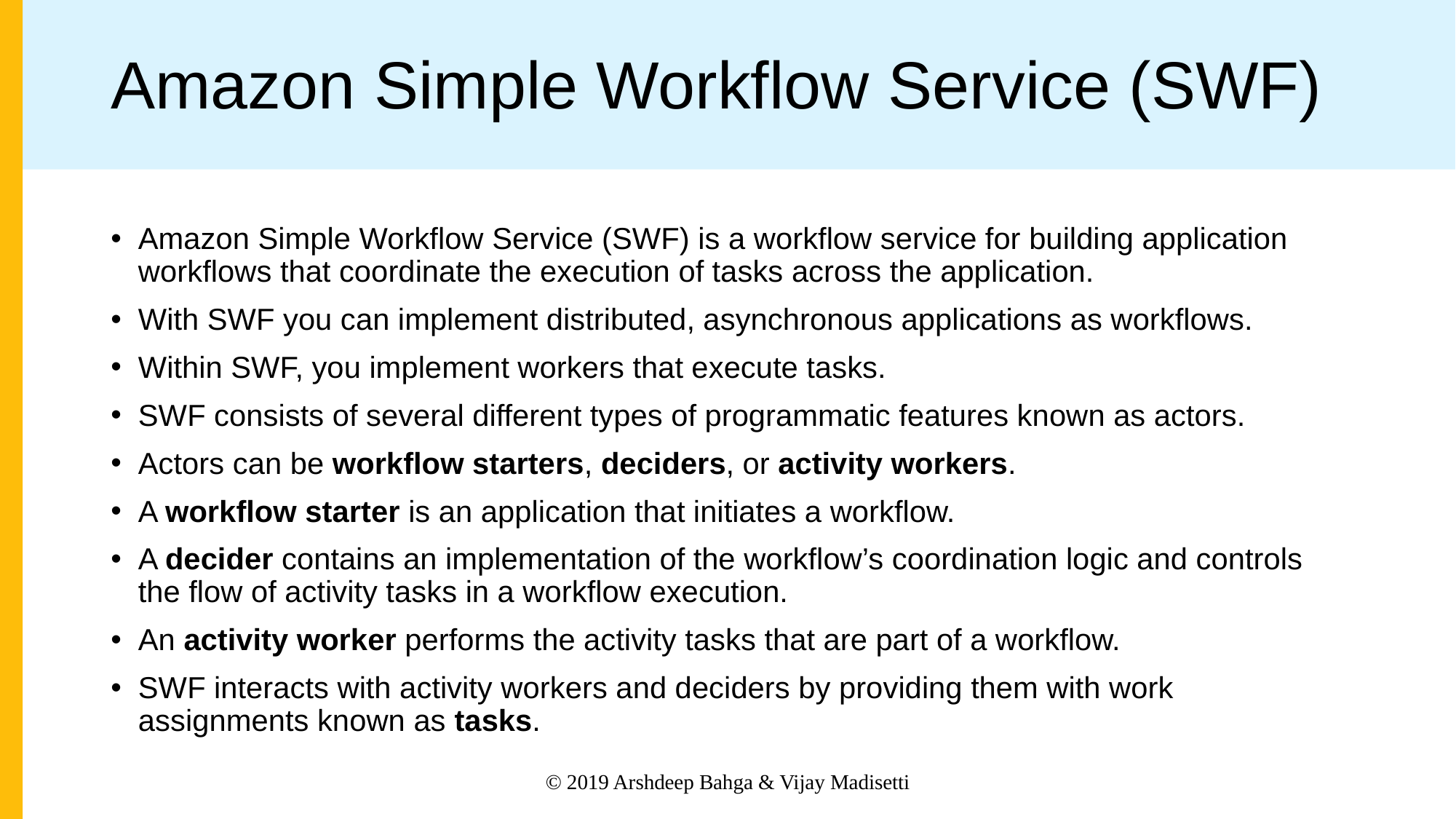

# Amazon Simple Workflow Service (SWF)
Amazon Simple Workflow Service (SWF) is a workflow service for building application workflows that coordinate the execution of tasks across the application.
With SWF you can implement distributed, asynchronous applications as workflows.
Within SWF, you implement workers that execute tasks.
SWF consists of several different types of programmatic features known as actors.
Actors can be workflow starters, deciders, or activity workers.
A workflow starter is an application that initiates a workflow.
A decider contains an implementation of the workflow’s coordination logic and controls the flow of activity tasks in a workflow execution.
An activity worker performs the activity tasks that are part of a workflow.
SWF interacts with activity workers and deciders by providing them with work assignments known as tasks.
© 2019 Arshdeep Bahga & Vijay Madisetti